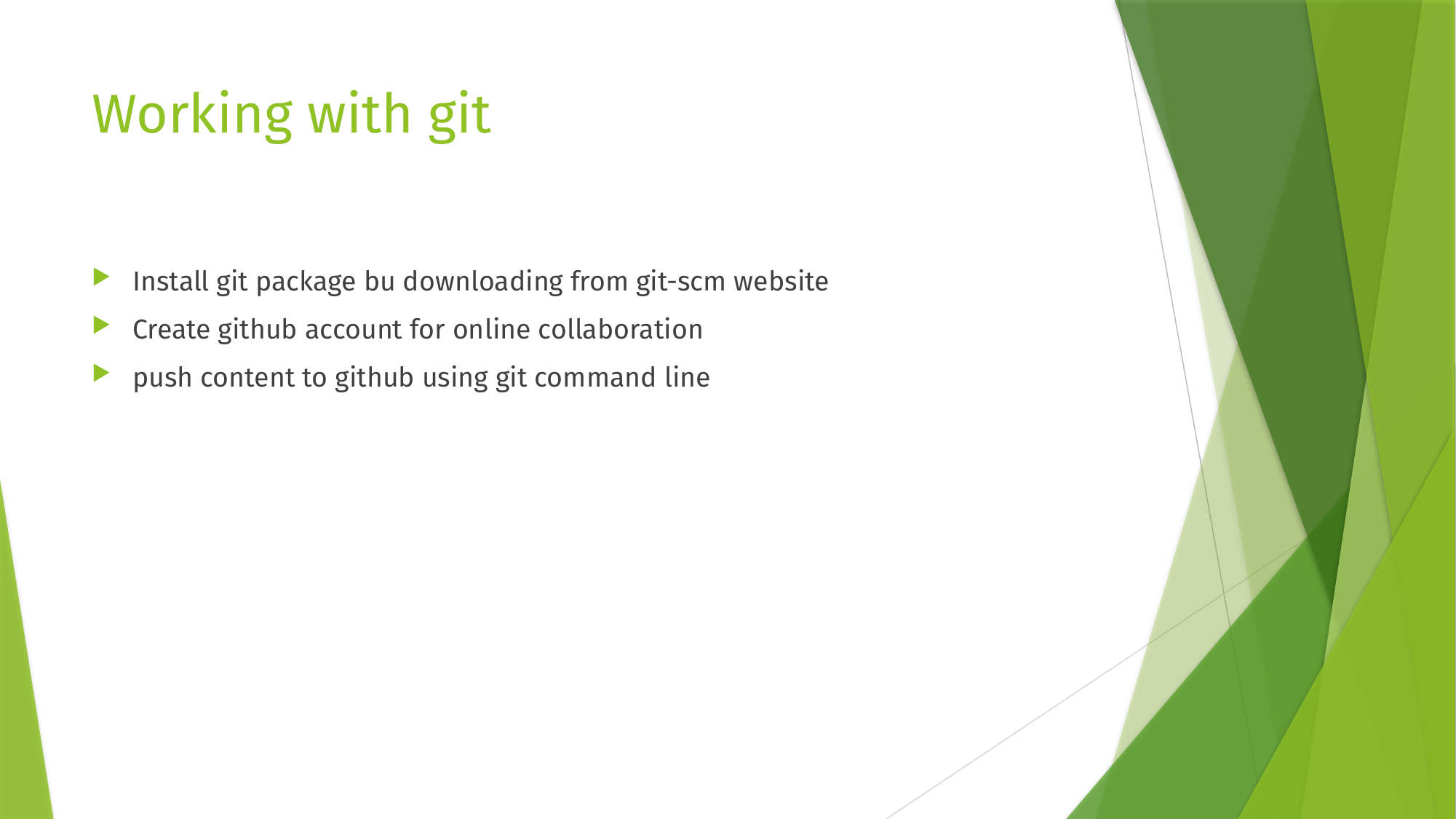

# Working with git
Install git package bu downloading from git-scm website
Create github account for online collaboration
push content to github using git command line